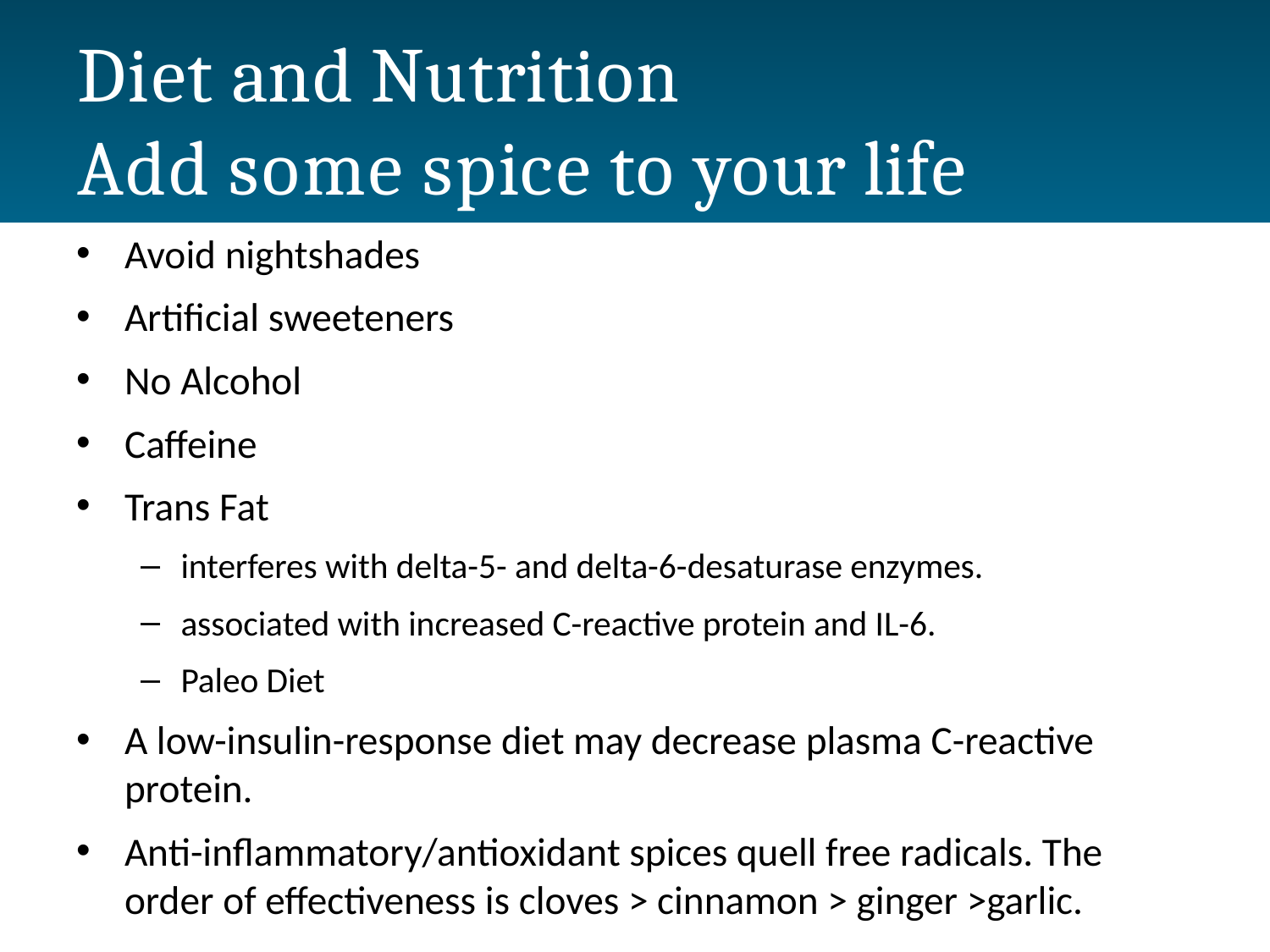

# Diet and Nutrition Add some spice to your life
Avoid nightshades
Artificial sweeteners
No Alcohol
Caffeine
Trans Fat
interferes with delta-5- and delta-6-desaturase enzymes.
associated with increased C-reactive protein and IL-6.
Paleo Diet
A low-insulin-response diet may decrease plasma C-reactive protein.
Anti-inflammatory/antioxidant spices quell free radicals. The order of effectiveness is cloves > cinnamon > ginger >garlic.